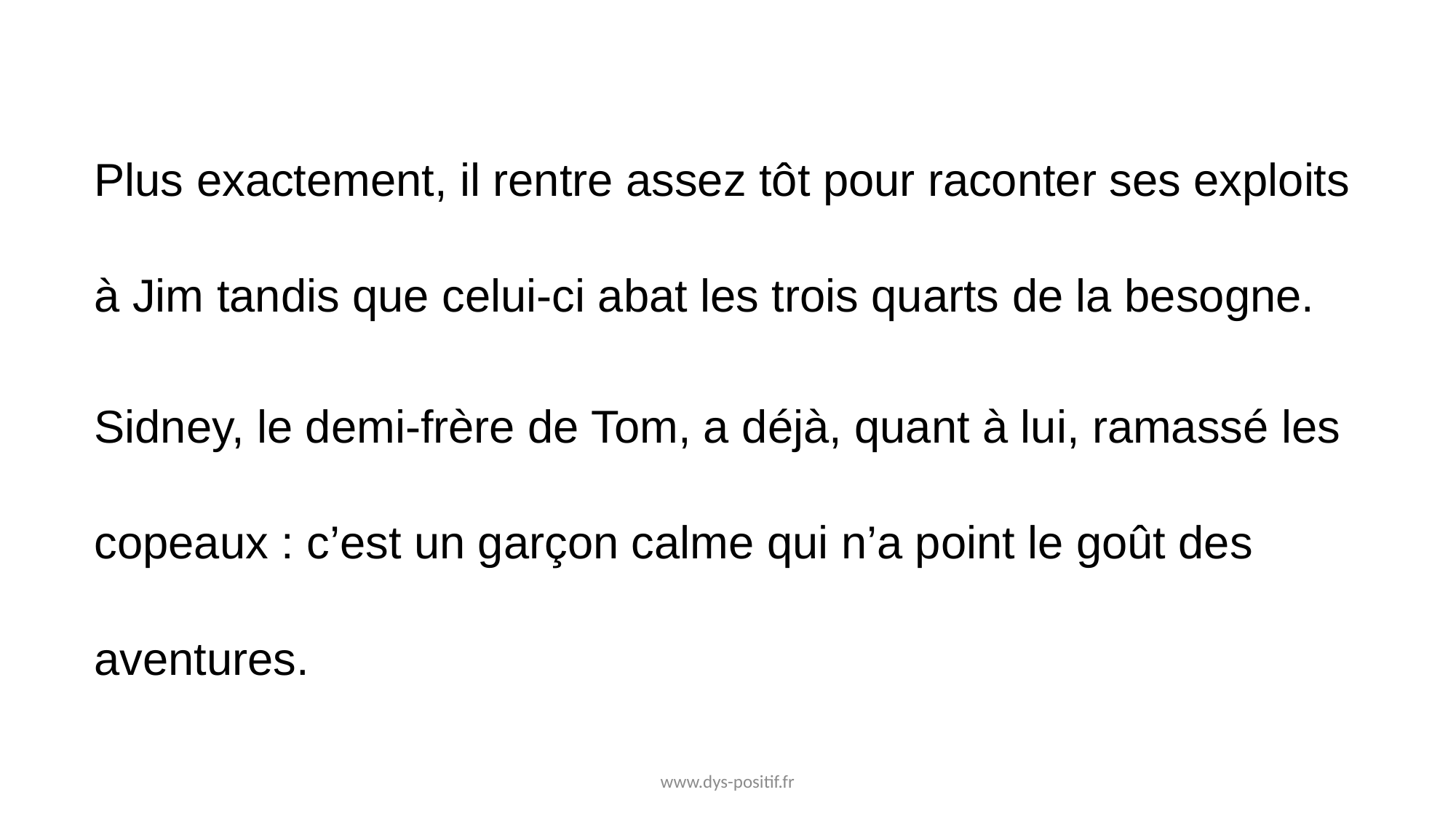

Plus exactement, il rentre assez tôt pour raconter ses exploits à Jim tandis que celui-ci abat les trois quarts de la besogne.
Sidney, le demi-frère de Tom, a déjà, quant à lui, ramassé les copeaux : c’est un garçon calme qui n’a point le goût des aventures.
www.dys-positif.fr